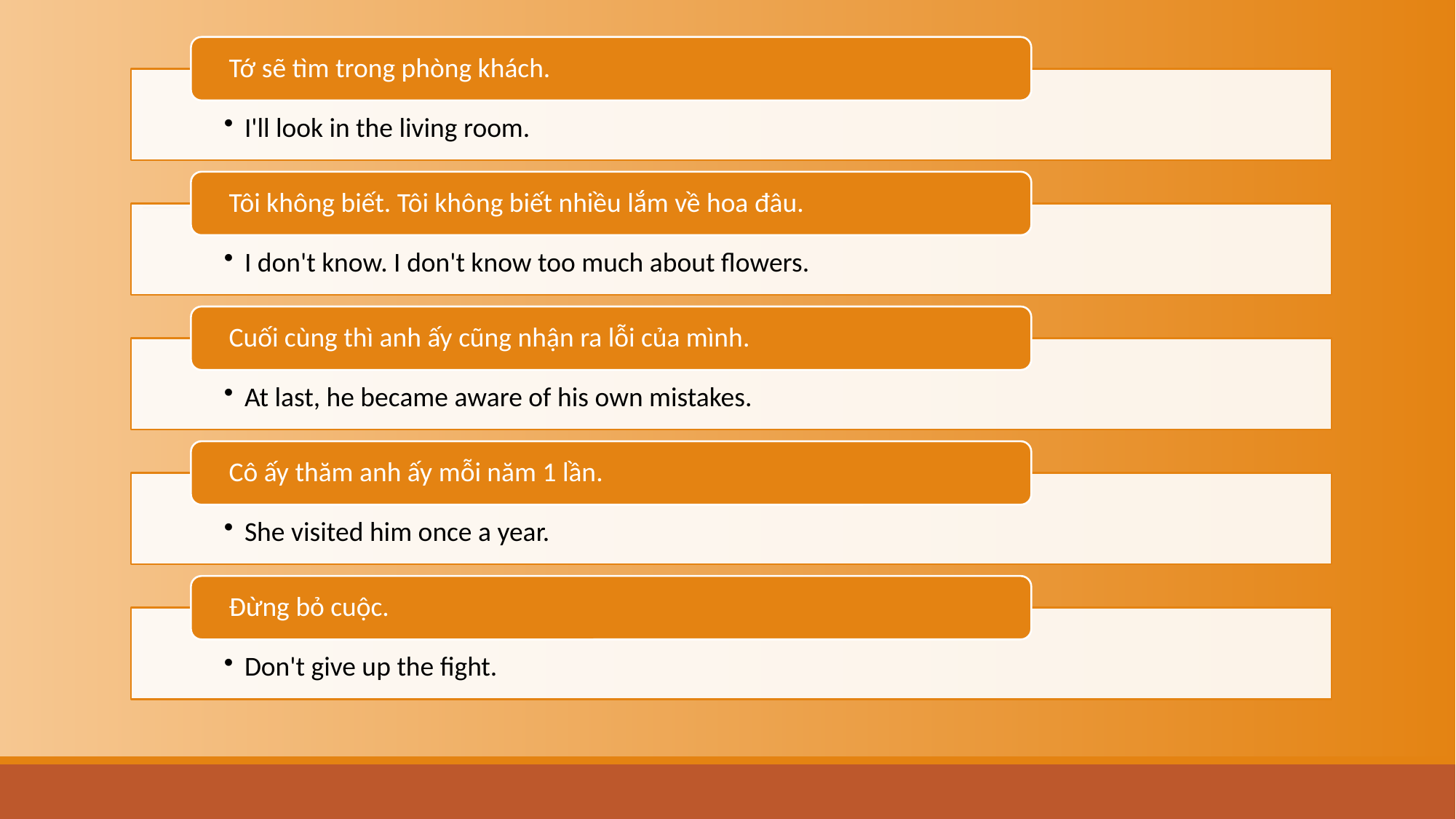

I'll look in the living room.
Tớ sẽ tìm trong phòng khách.
I don't know. I don't know too much about flowers.
Tôi không biết. Tôi không biết nhiều lắm về hoa đâu.
At last, he became aware of his own mistakes.
Cuối cùng thì anh ấy cũng nhận ra lỗi của mình.
She visited him once a year.
Cô ấy thăm anh ấy mỗi năm 1 lần.
Don't give up the fight.
Đừng bỏ cuộc.